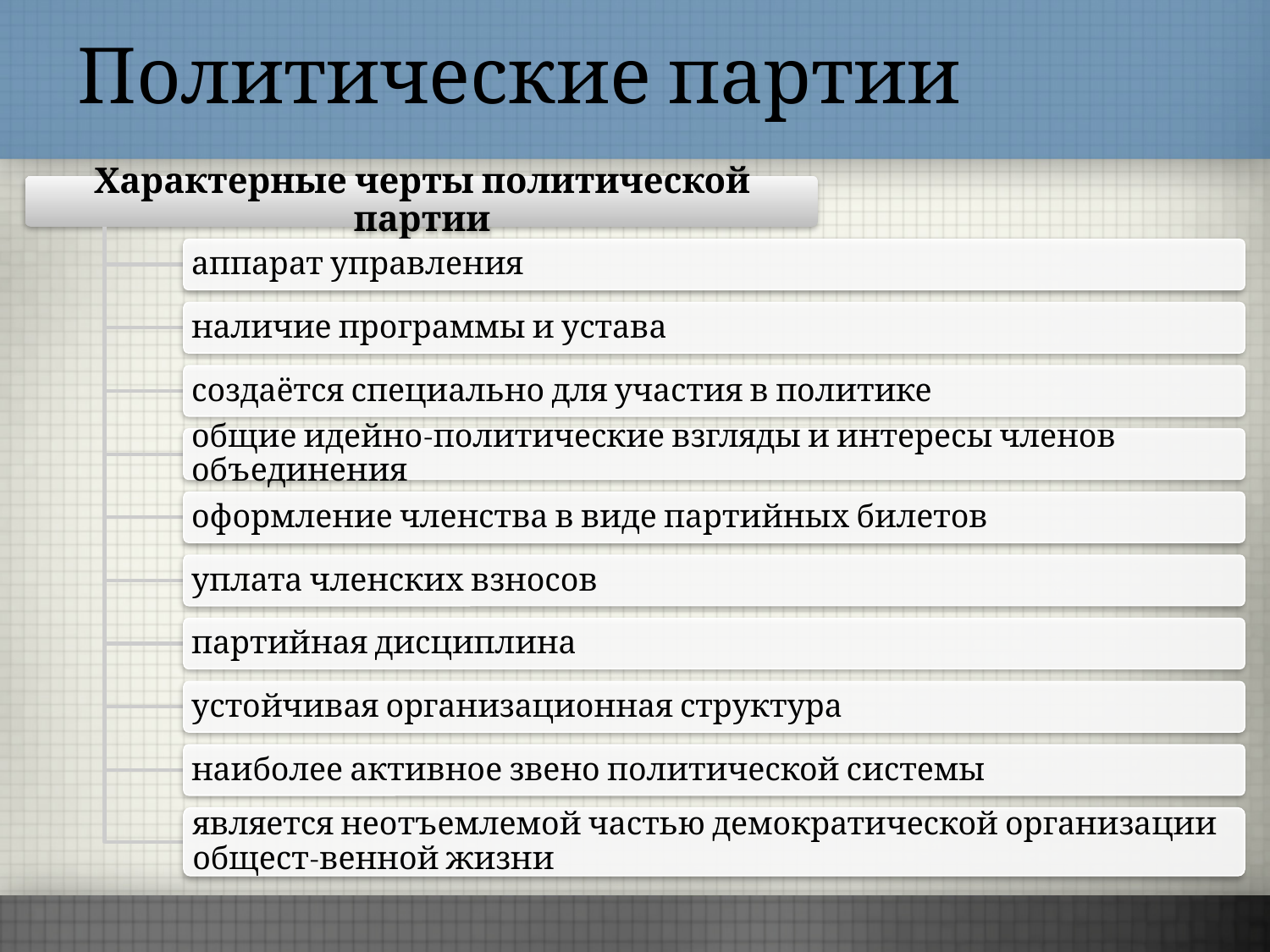

# Политические партии
Характерные черты политической партии
аппарат управления
наличие программы и устава
создаётся специально для участия в политике
общие идейно-политические взгляды и интересы членов объединения
оформление членства в виде партийных билетов
уплата членских взносов
партийная дисциплина
устойчивая организационная структура
наиболее активное звено политической системы
является неотъемлемой частью демократической организации общест-венной жизни